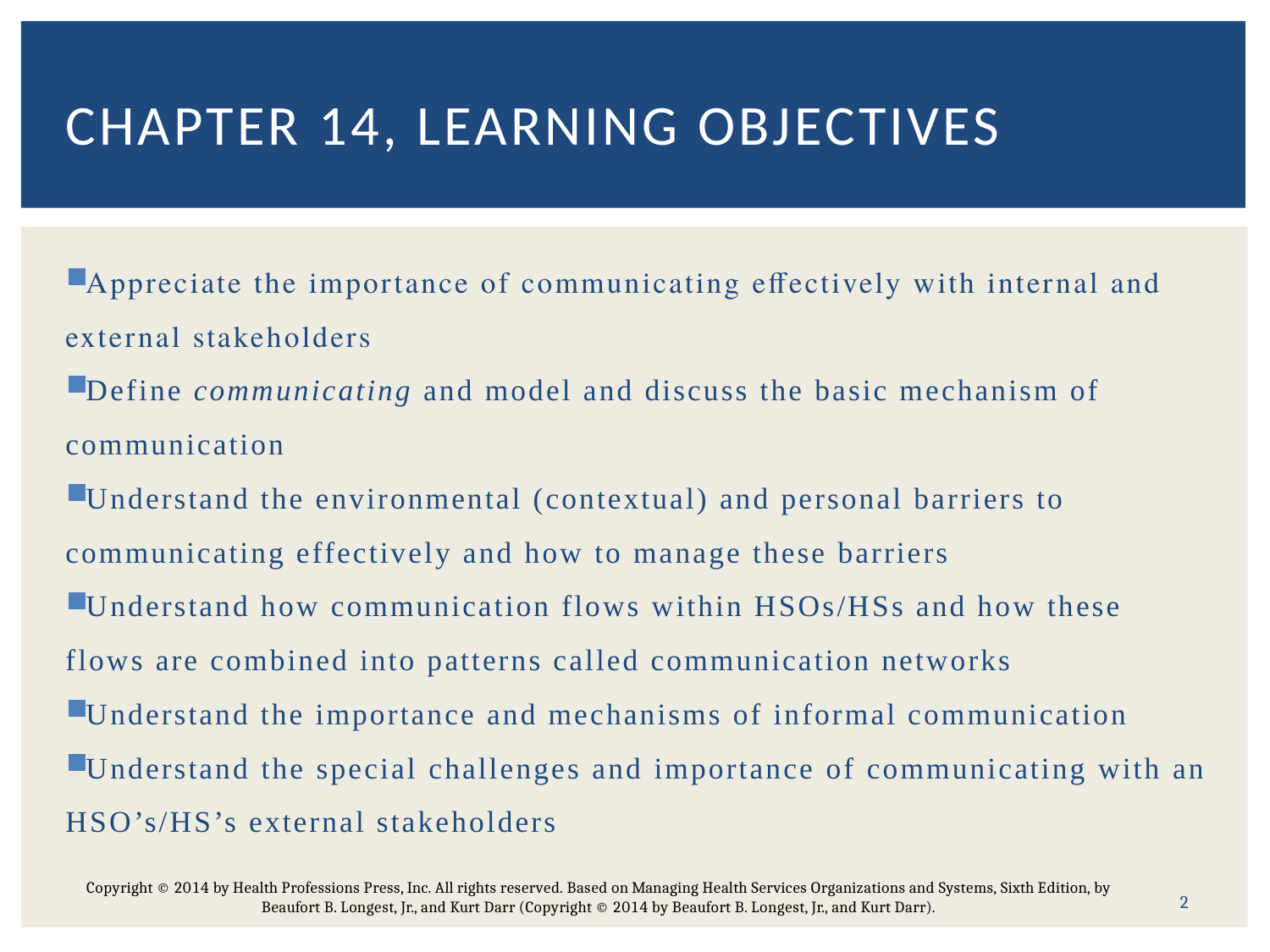

# Chapter 14, Learning objectives
Appreciate the importance of communicating effectively with internal and external stakeholders
Define communicating and model and discuss the basic mechanism of communication
Understand the environmental (contextual) and personal barriers to communicating effectively and how to manage these barriers
Understand how communication flows within HSOs/HSs and how these flows are combined into patterns called communication networks
Understand the importance and mechanisms of informal communication
Understand the special challenges and importance of communicating with an HSO’s/HS’s external stakeholders

2